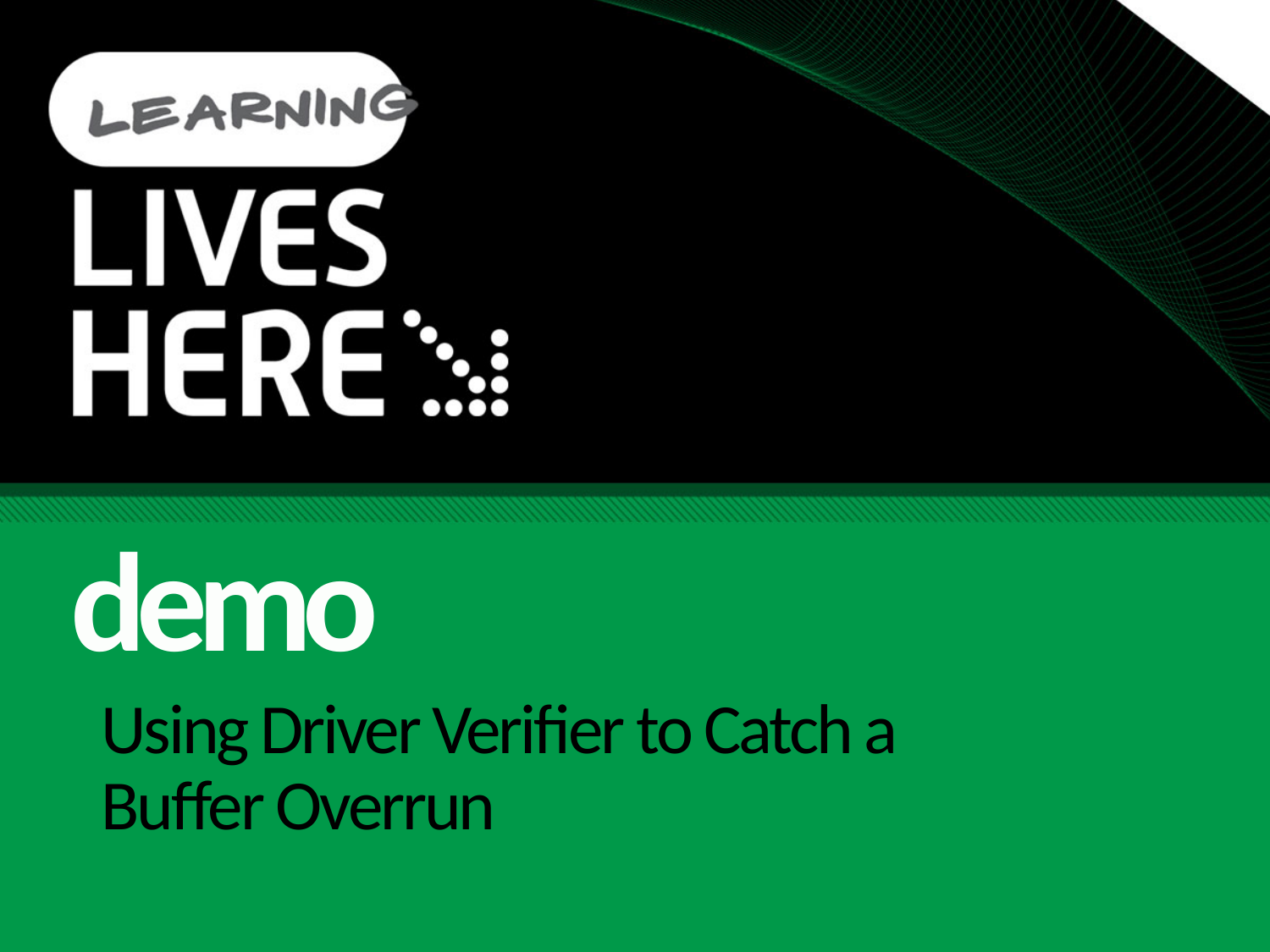

demo
# Using Driver Verifier to Catch a Buffer Overrun